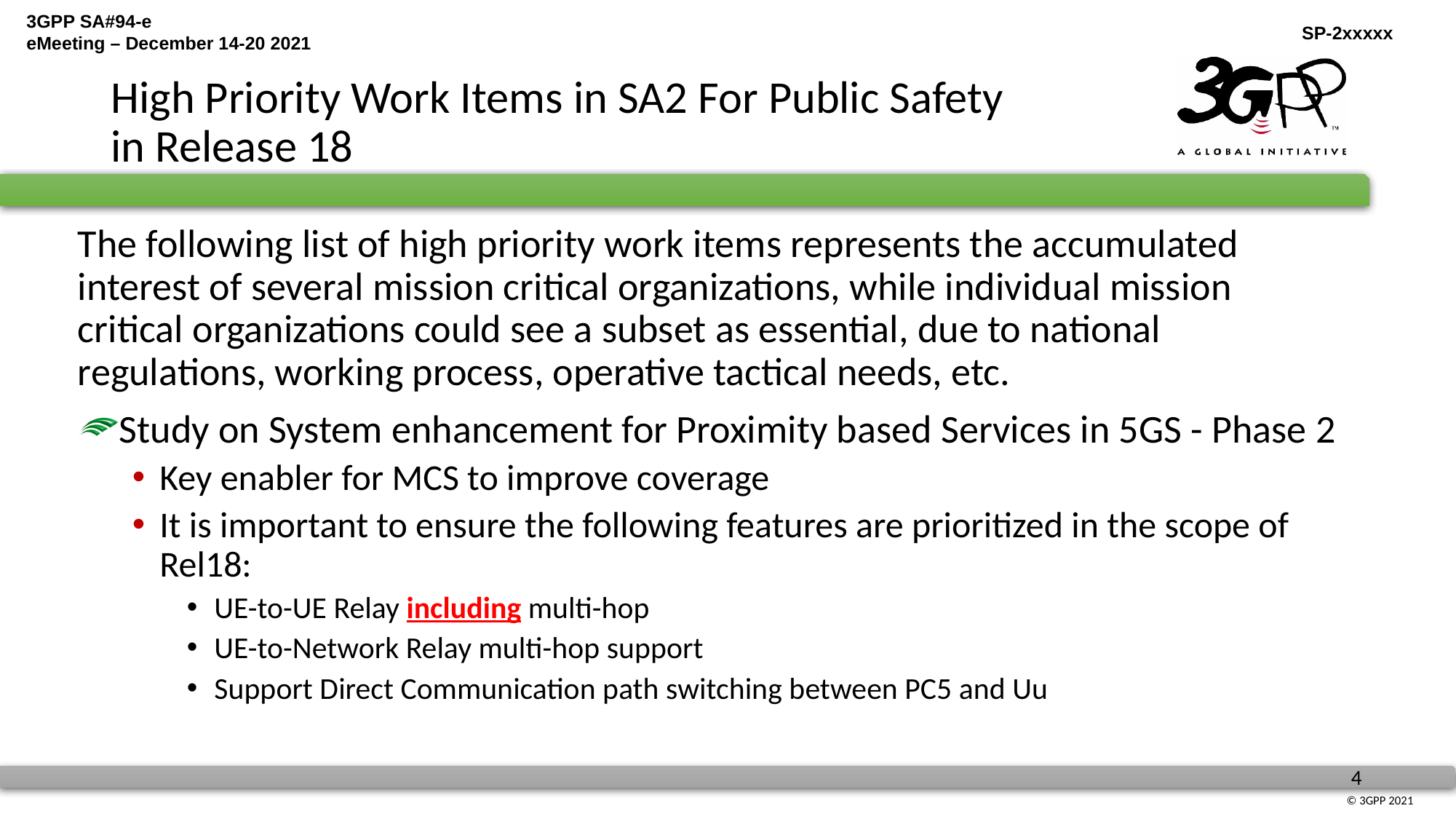

# High Priority Work Items in SA2 For Public Safety in Release 18
The following list of high priority work items represents the accumulated interest of several mission critical organizations, while individual mission critical organizations could see a subset as essential, due to national regulations, working process, operative tactical needs, etc.
Study on System enhancement for Proximity based Services in 5GS - Phase 2
Key enabler for MCS to improve coverage
It is important to ensure the following features are prioritized in the scope of Rel18:
UE-to-UE Relay including multi-hop
UE-to-Network Relay multi-hop support
Support Direct Communication path switching between PC5 and Uu